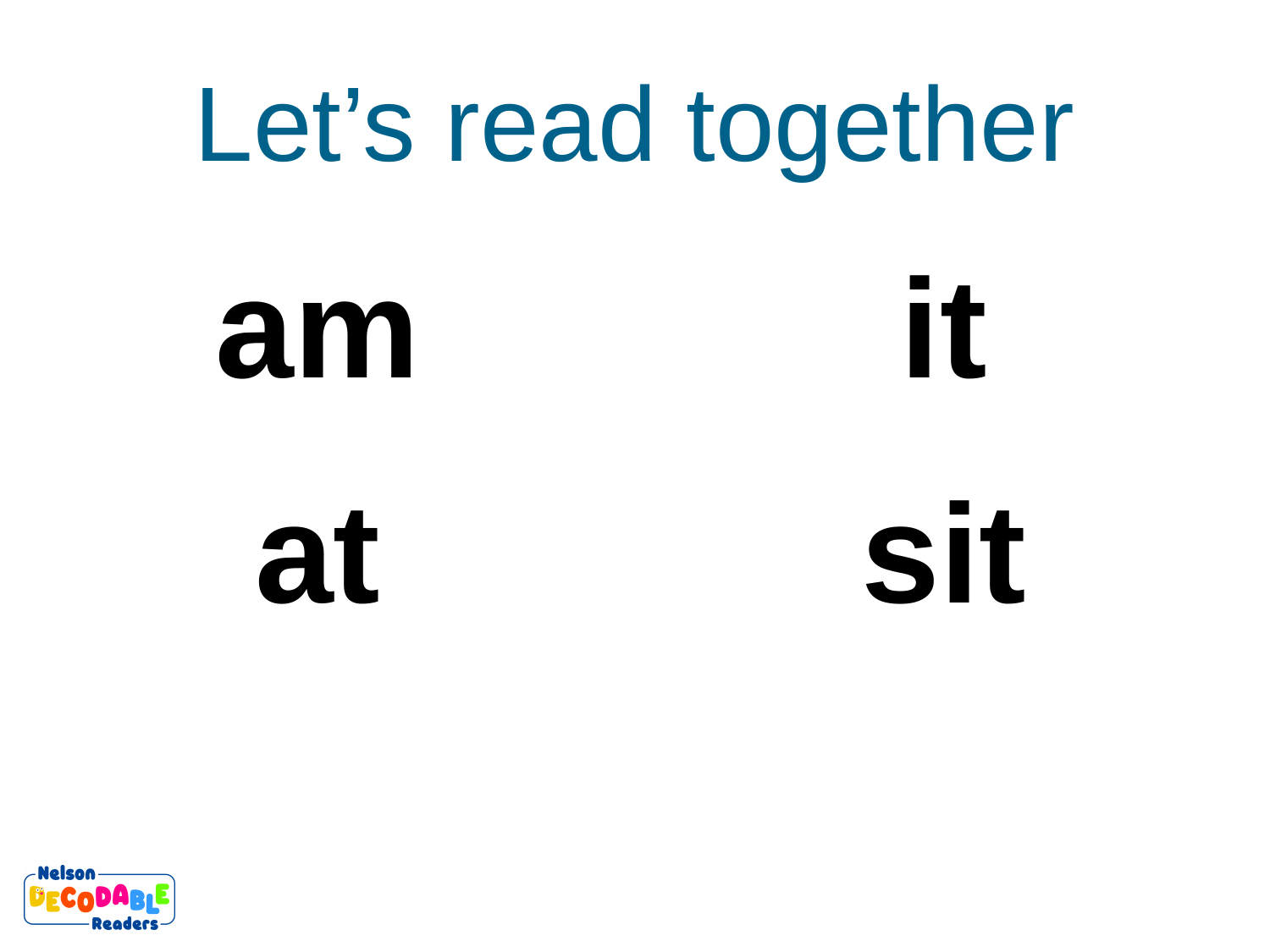

Let’s read together
am
it
at
sit